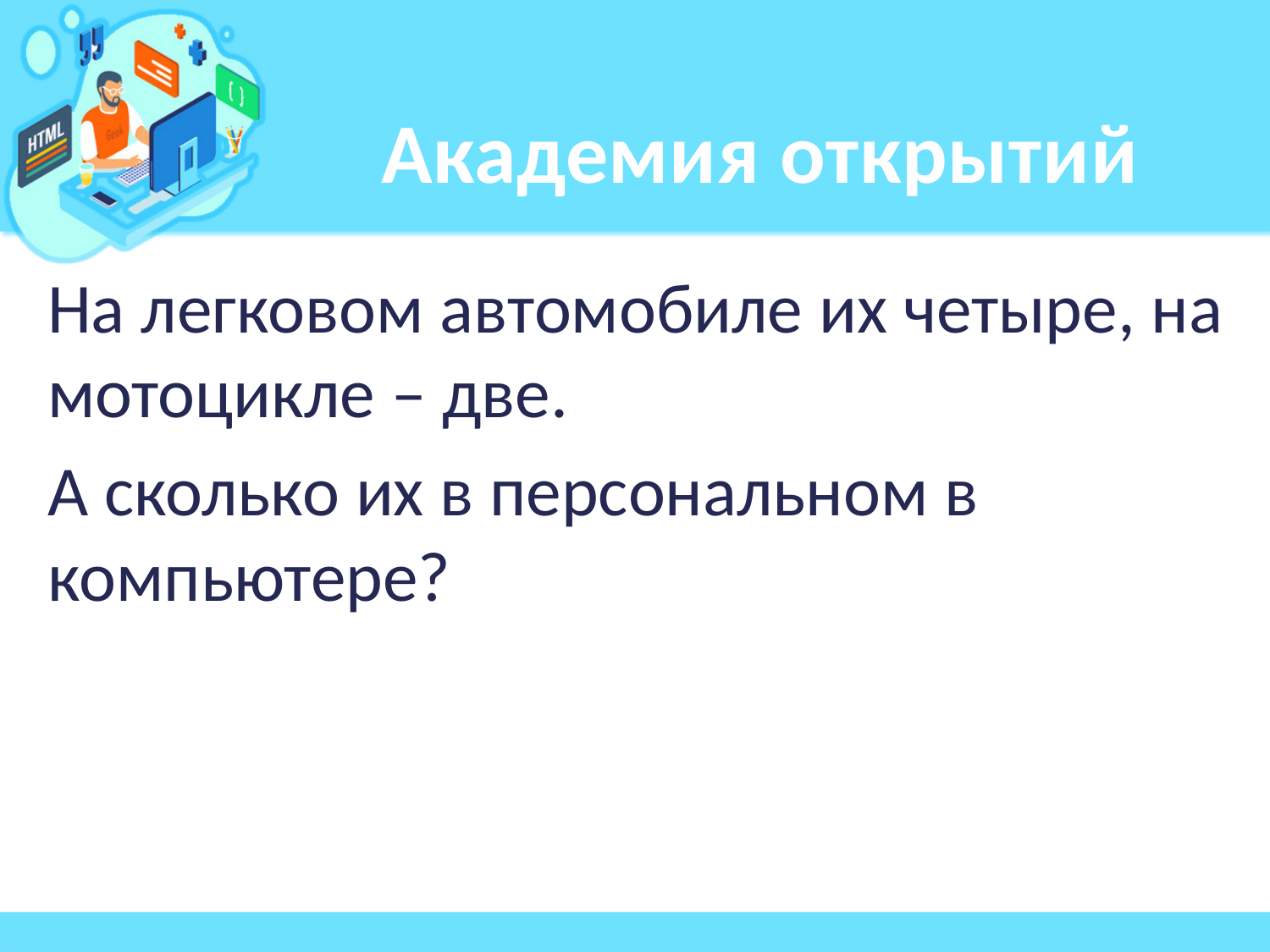

# Академия открытий
На легковом автомобиле их четыре, на мотоцикле – две.
А сколько их в персональном в компьютере?